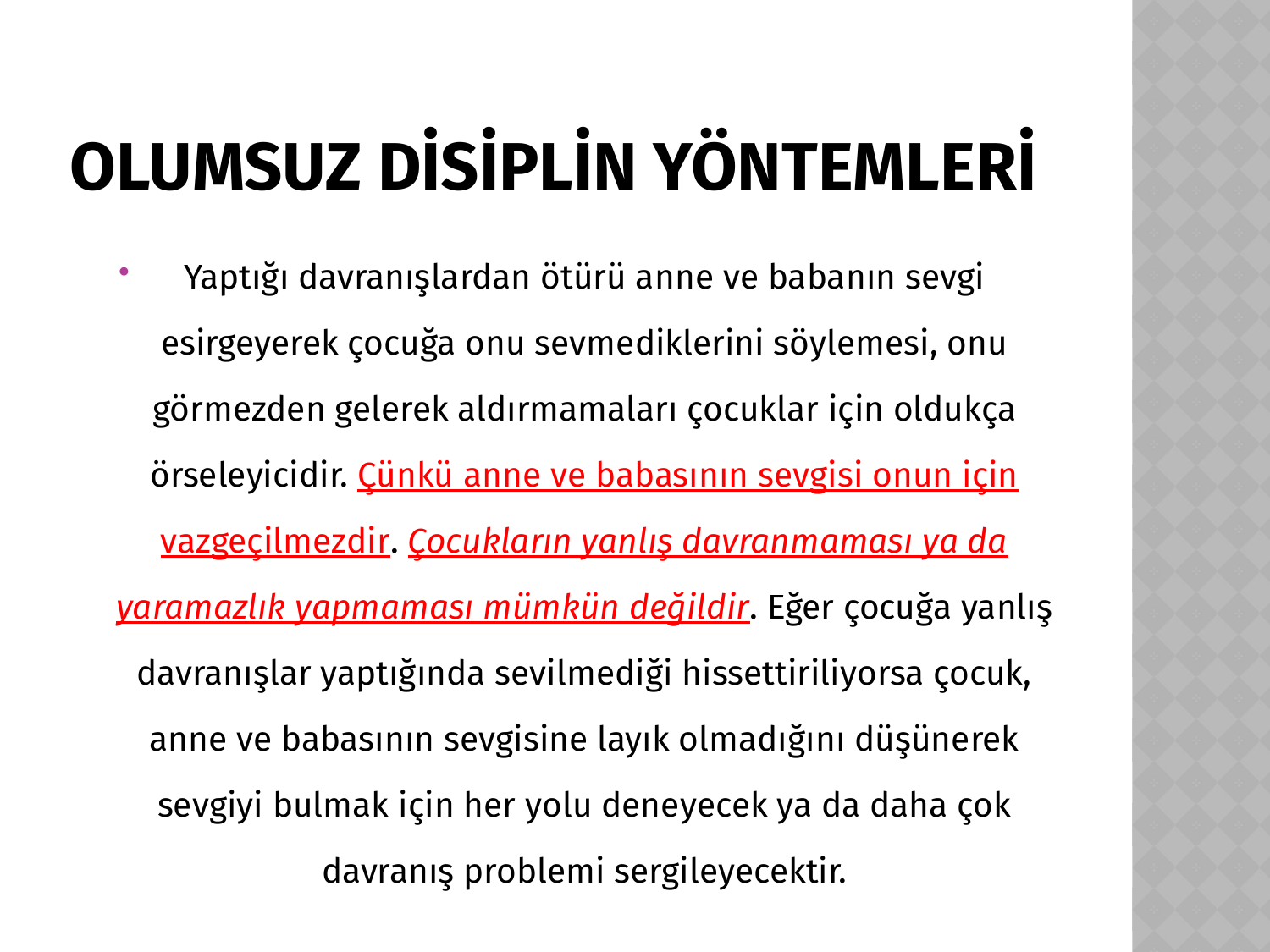

# OLUMSUZ DİSİPLİN YÖNTEMLERİ
Yaptığı davranışlardan ötürü anne ve babanın sevgi esirgeyerek çocuğa onu sevmediklerini söylemesi, onu görmezden gelerek aldırmamaları çocuklar için oldukça örseleyicidir. Çünkü anne ve babasının sevgisi onun için vazgeçilmezdir. Çocukların yanlış davranmaması ya da yaramazlık yapmaması mümkün değildir. Eğer çocuğa yanlış davranışlar yaptığında sevilmediği hissettiriliyorsa çocuk, anne ve babasının sevgisine layık olmadığını düşünerek sevgiyi bulmak için her yolu deneyecek ya da daha çok davranış problemi sergileyecektir.